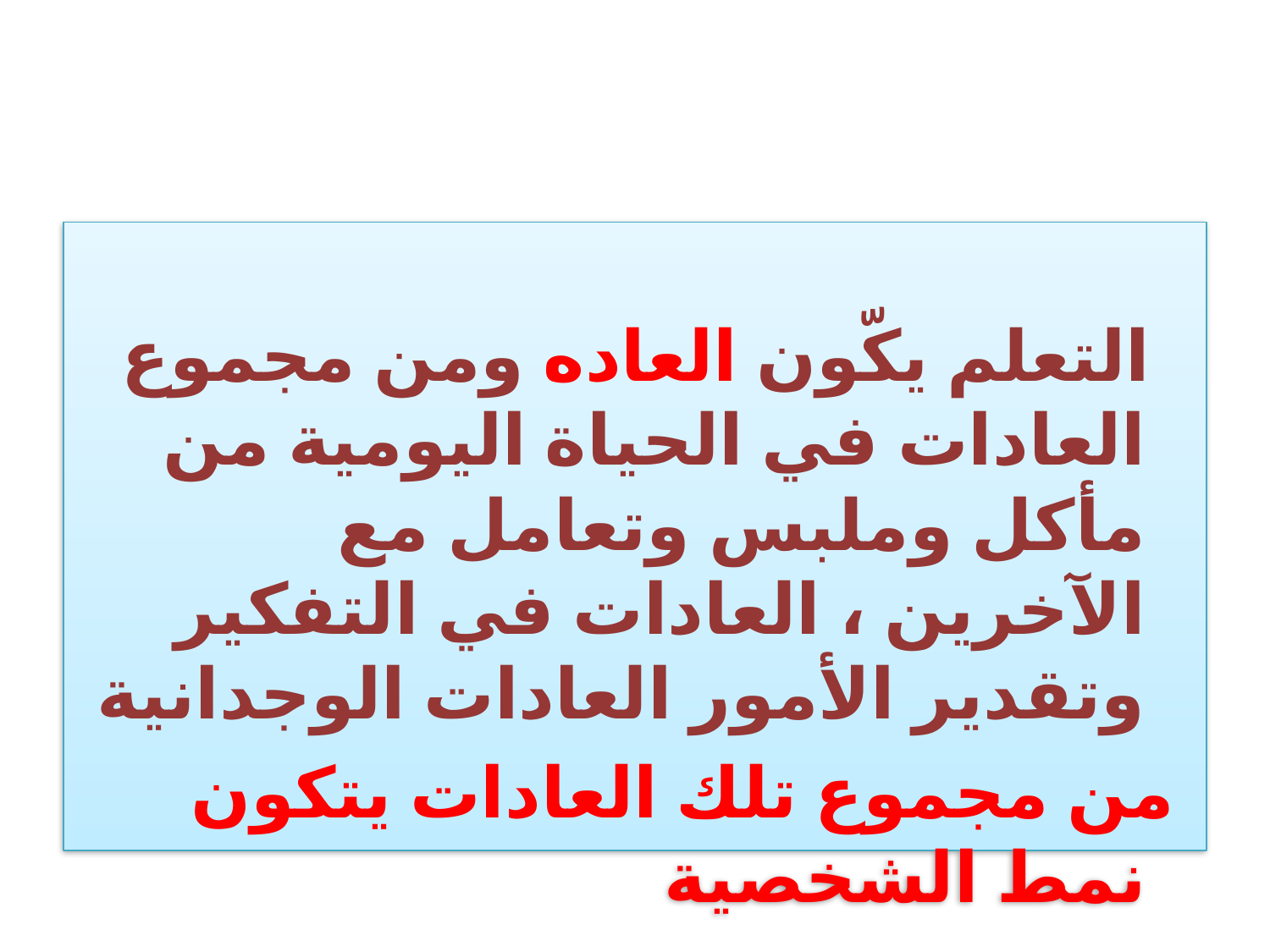

التعلم يكّون العاده ومن مجموع العادات في الحياة اليومية من مأكل وملبس وتعامل مع الآخرين ، العادات في التفكير وتقدير الأمور العادات الوجدانية
 من مجموع تلك العادات يتكون نمط الشخصية